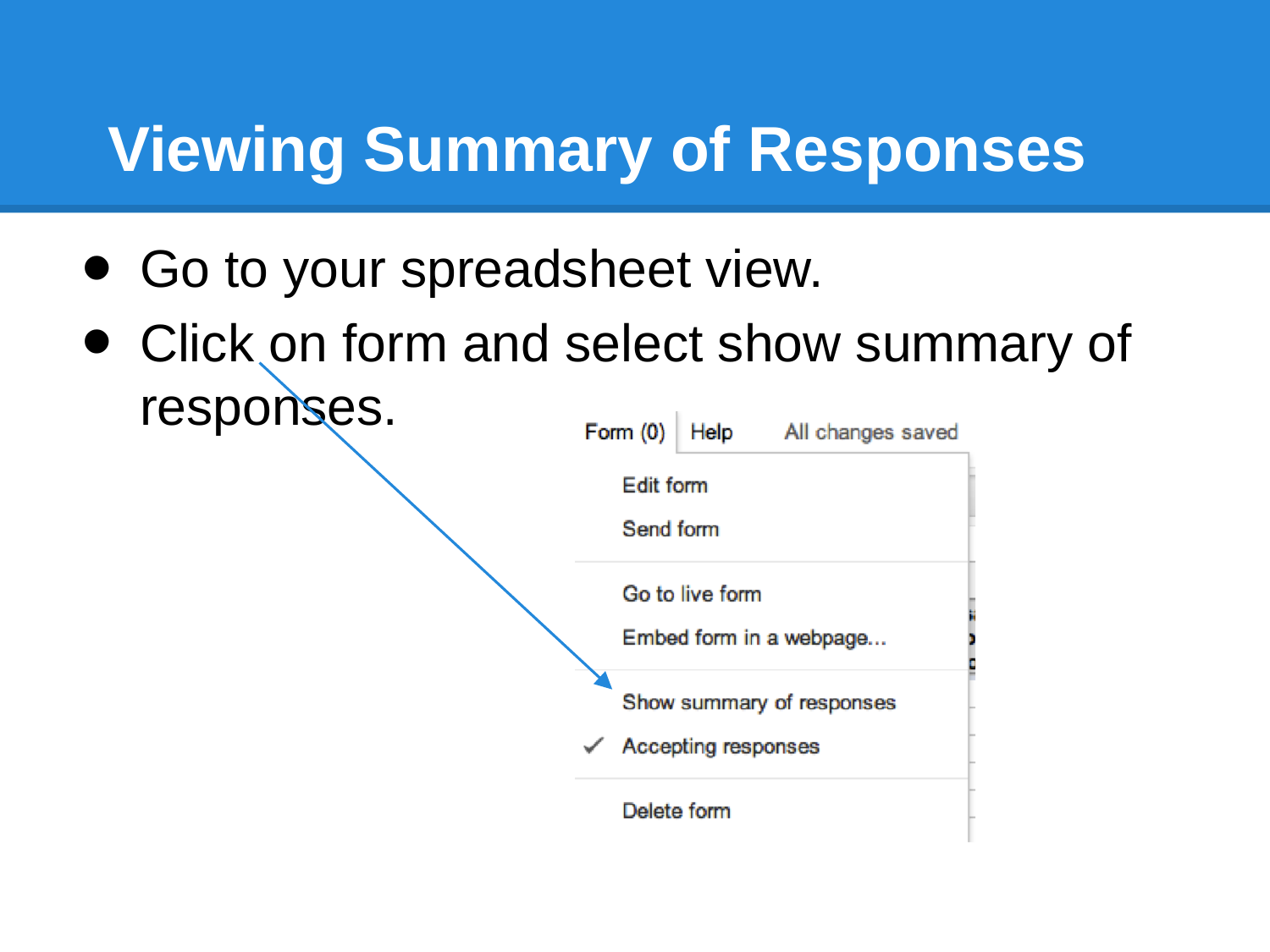

# Viewing Summary of Responses
Go to your spreadsheet view.
Click on form and select show summary of responses.